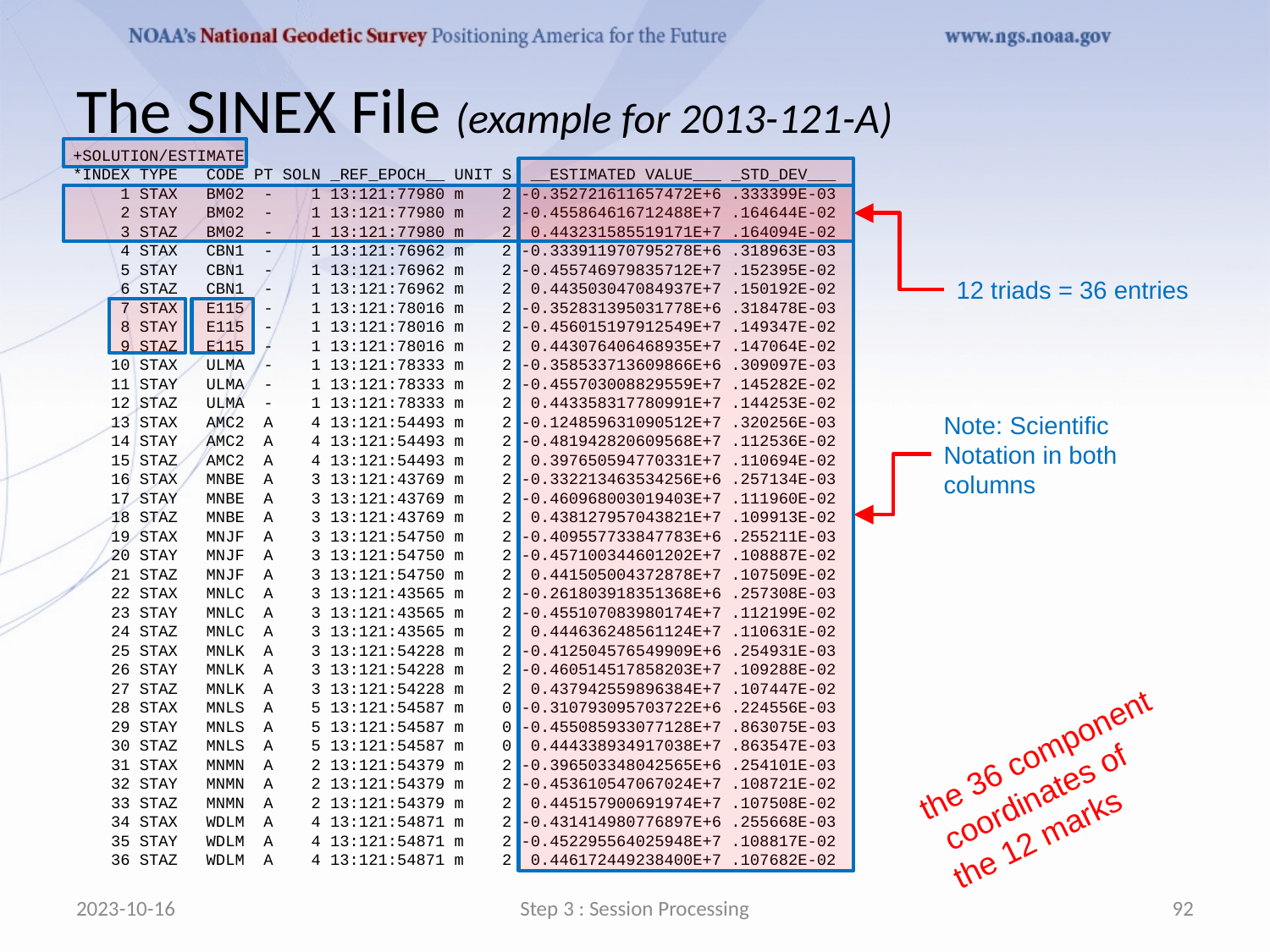

# The SINEX File (example for 2013-121-A)

+SOLUTION/ESTIMATE
*INDEX TYPE   CODE PT SOLN _REF_EPOCH__ UNIT S  __ESTIMATED VALUE___ _STD_DEV___
     1 STAX   BM02  -    1 13:121:77980 m    2 -0.352721611657472E+6 .333399E-03
     2 STAY   BM02  -    1 13:121:77980 m    2 -0.455864616712488E+7 .164644E-02
     3 STAZ   BM02  -    1 13:121:77980 m    2  0.443231585519171E+7 .164094E-02
     4 STAX   CBN1  -    1 13:121:76962 m    2 -0.333911970795278E+6 .318963E-03
     5 STAY   CBN1  -    1 13:121:76962 m    2 -0.455746979835712E+7 .152395E-02
     6 STAZ   CBN1  -    1 13:121:76962 m    2  0.443503047084937E+7 .150192E-02
     7 STAX   E115  -    1 13:121:78016 m    2 -0.352831395031778E+6 .318478E-03
     8 STAY   E115  -    1 13:121:78016 m    2 -0.456015197912549E+7 .149347E-02
     9 STAZ   E115  -    1 13:121:78016 m    2  0.443076406468935E+7 .147064E-02
    10 STAX   ULMA  -    1 13:121:78333 m    2 -0.358533713609866E+6 .309097E-03
    11 STAY   ULMA  -    1 13:121:78333 m    2 -0.455703008829559E+7 .145282E-02
    12 STAZ   ULMA  -    1 13:121:78333 m    2  0.443358317780991E+7 .144253E-02
    13 STAX   AMC2  A    4 13:121:54493 m    2 -0.124859631090512E+7 .320256E-03
    14 STAY   AMC2  A    4 13:121:54493 m    2 -0.481942820609568E+7 .112536E-02
    15 STAZ   AMC2  A    4 13:121:54493 m    2  0.397650594770331E+7 .110694E-02
    16 STAX   MNBE  A    3 13:121:43769 m    2 -0.332213463534256E+6 .257134E-03
    17 STAY   MNBE  A    3 13:121:43769 m    2 -0.460968003019403E+7 .111960E-02
    18 STAZ   MNBE  A    3 13:121:43769 m    2  0.438127957043821E+7 .109913E-02
    19 STAX   MNJF  A    3 13:121:54750 m    2 -0.409557733847783E+6 .255211E-03
    20 STAY   MNJF  A    3 13:121:54750 m    2 -0.457100344601202E+7 .108887E-02
    21 STAZ   MNJF  A    3 13:121:54750 m    2  0.441505004372878E+7 .107509E-02
    22 STAX   MNLC  A    3 13:121:43565 m    2 -0.261803918351368E+6 .257308E-03
    23 STAY   MNLC  A    3 13:121:43565 m    2 -0.455107083980174E+7 .112199E-02
    24 STAZ   MNLC  A    3 13:121:43565 m    2  0.444636248561124E+7 .110631E-02
    25 STAX   MNLK  A    3 13:121:54228 m    2 -0.412504576549909E+6 .254931E-03
    26 STAY   MNLK  A    3 13:121:54228 m    2 -0.460514517858203E+7 .109288E-02
    27 STAZ   MNLK  A    3 13:121:54228 m    2  0.437942559896384E+7 .107447E-02
    28 STAX   MNLS  A    5 13:121:54587 m    0 -0.310793095703722E+6 .224556E-03
    29 STAY   MNLS  A    5 13:121:54587 m    0 -0.455085933077128E+7 .863075E-03
    30 STAZ   MNLS  A    5 13:121:54587 m    0  0.444338934917038E+7 .863547E-03
    31 STAX   MNMN  A    2 13:121:54379 m    2 -0.396503348042565E+6 .254101E-03
    32 STAY   MNMN  A    2 13:121:54379 m    2 -0.453610547067024E+7 .108721E-02
    33 STAZ   MNMN  A    2 13:121:54379 m    2  0.445157900691974E+7 .107508E-02
    34 STAX   WDLM  A    4 13:121:54871 m    2 -0.431414980776897E+6 .255668E-03
    35 STAY   WDLM  A    4 13:121:54871 m    2 -0.452295564025948E+7 .108817E-02
    36 STAZ   WDLM  A    4 13:121:54871 m    2  0.446172449238400E+7 .107682E-02

12 triads = 36 entries

Note: Scientific Notation in both columns
the 36 component  coordinates of the 12 marks
2023-10-16
Step 3 : Session Processing
92